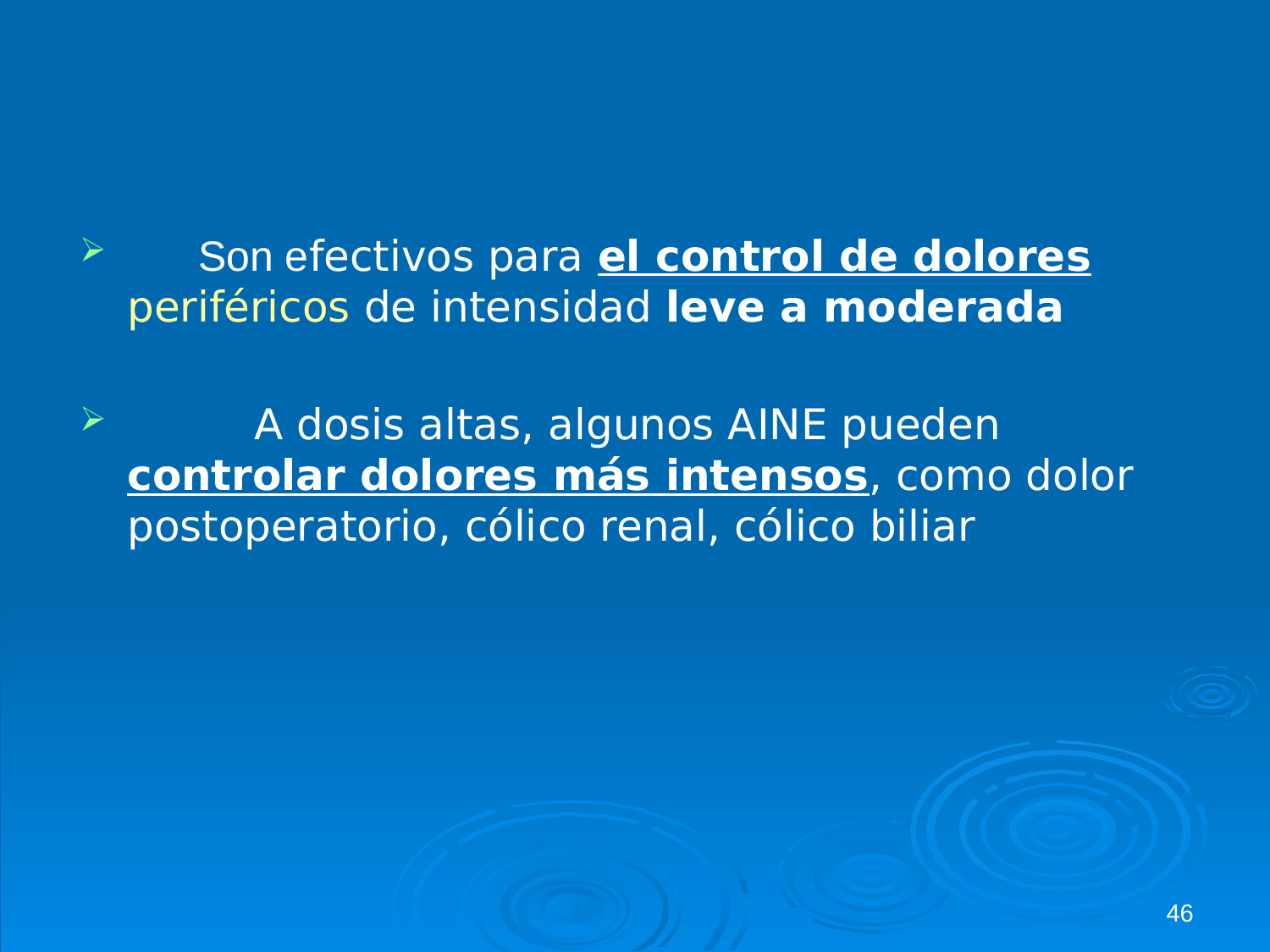

Son efectivos para el control de dolores periféricos de intensidad leve a moderada

	A dosis altas, algunos AINE pueden controlar dolores más intensos, como dolor postoperatorio, cólico renal, cólico biliar

46